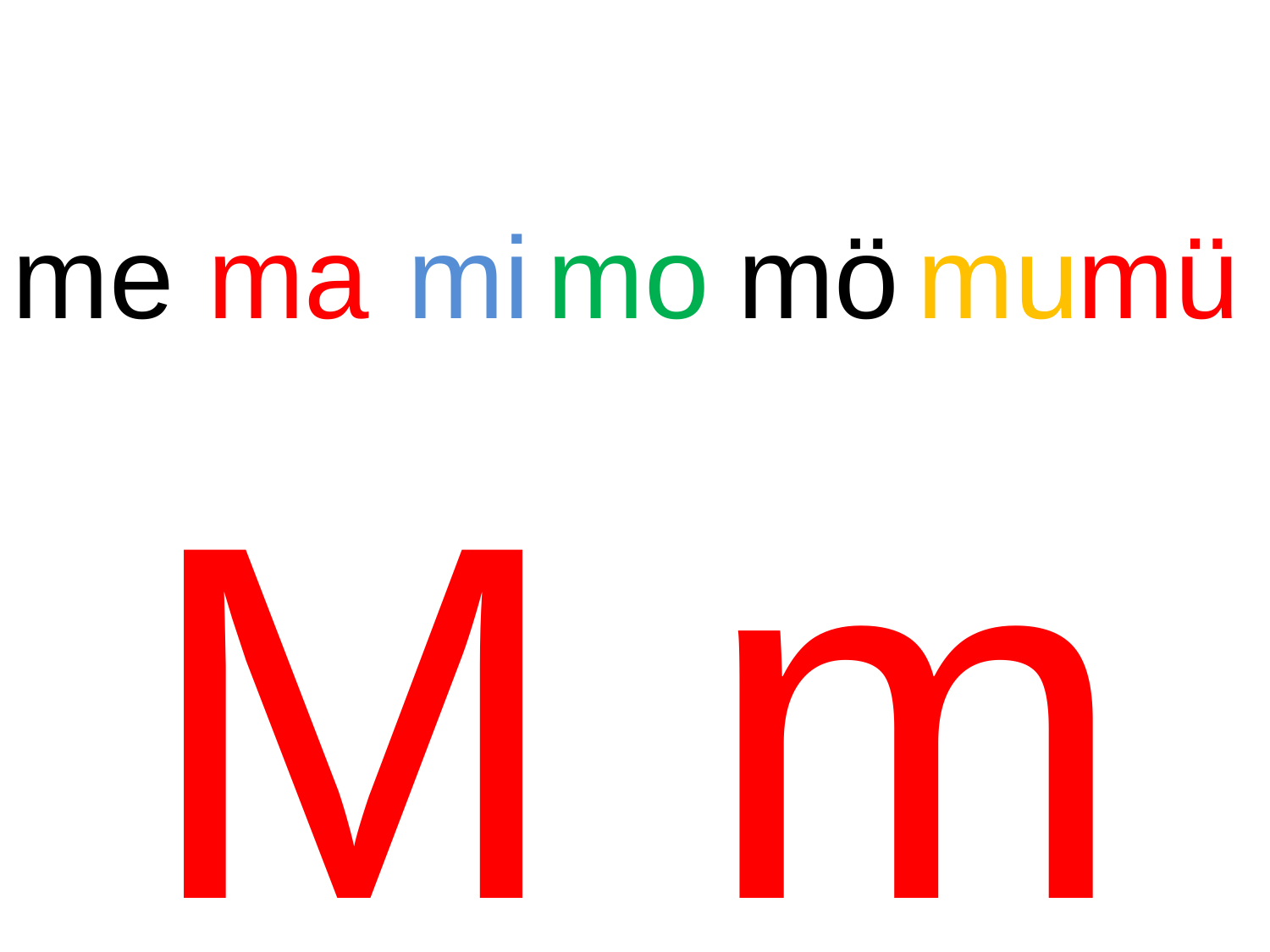

me
ma

mi
mo
mö
mu
mü
M m